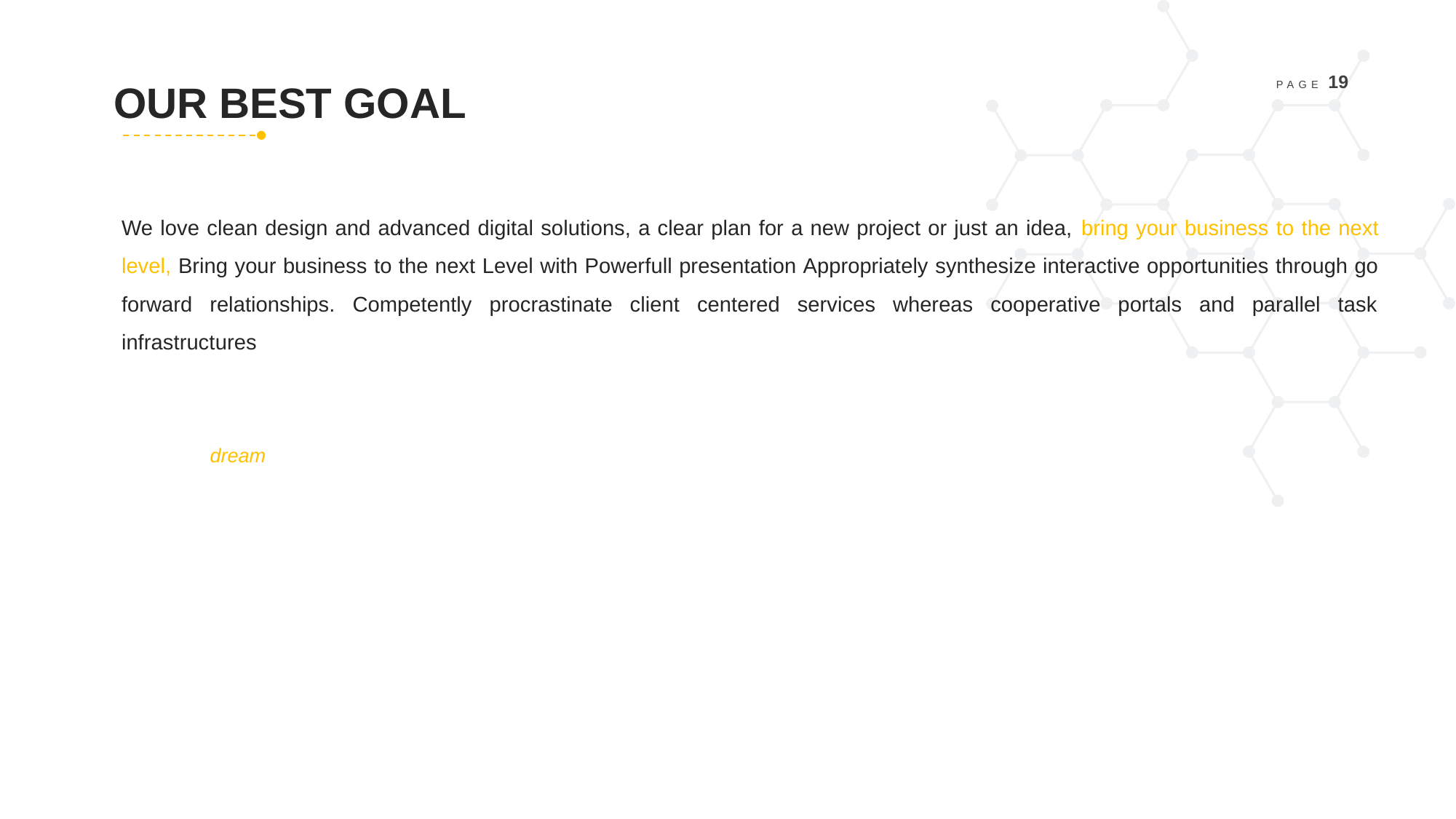

OUR BEST GOAL
We love clean design and advanced digital solutions, a clear plan for a new project or just an idea, bring your business to the next level, Bring your business to the next Level with Powerfull presentation Appropriately synthesize interactive opportunities through go forward relationships. Competently procrastinate client centered services whereas cooperative portals and parallel task infrastructures

What you dream is what you get, so we make your dream come true.